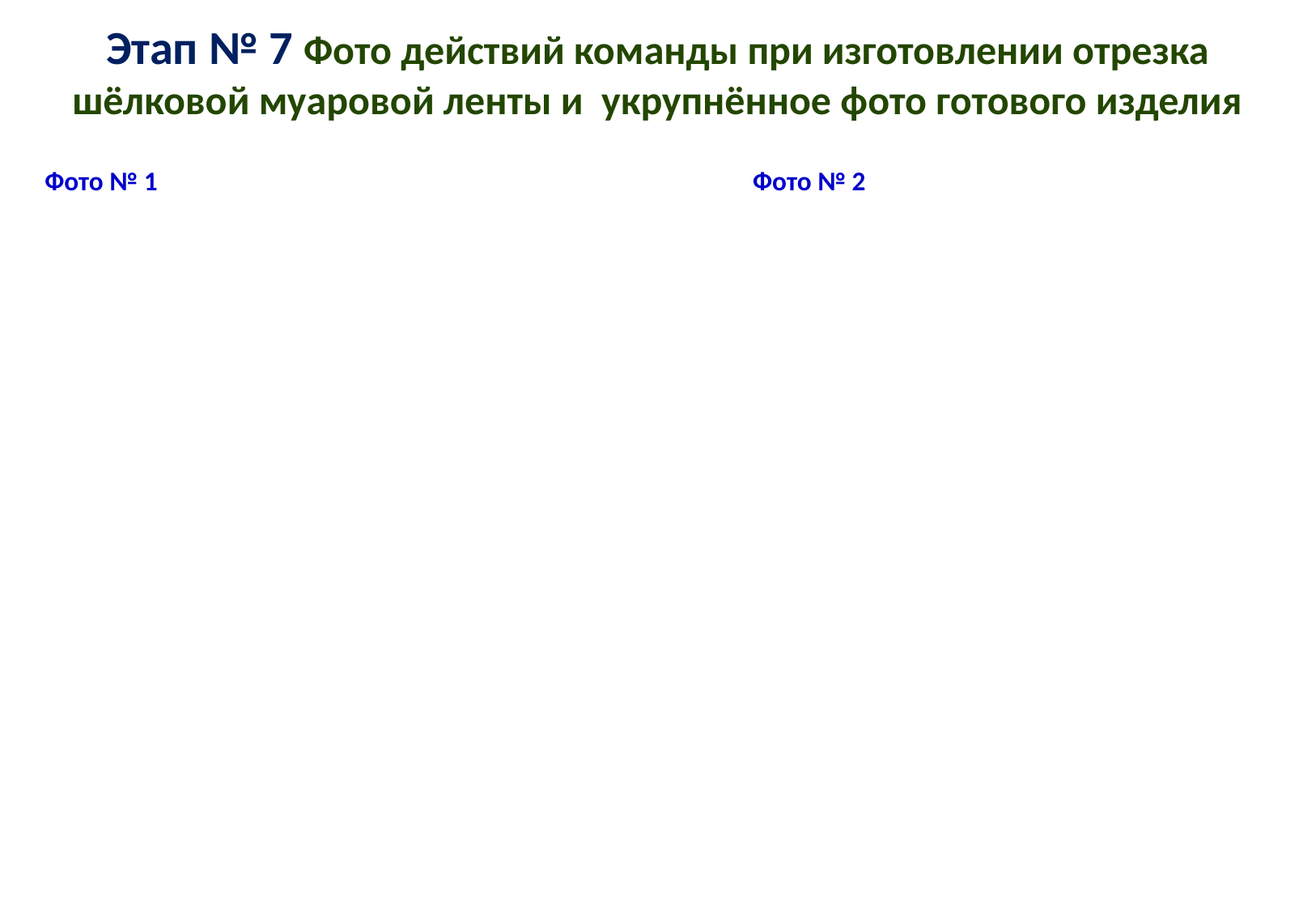

# Этап № 7 Фото действий команды при изготовлении отрезка шёлковой муаровой ленты и  укрупнённое фото готового изделия
Фото № 1
Фото № 2